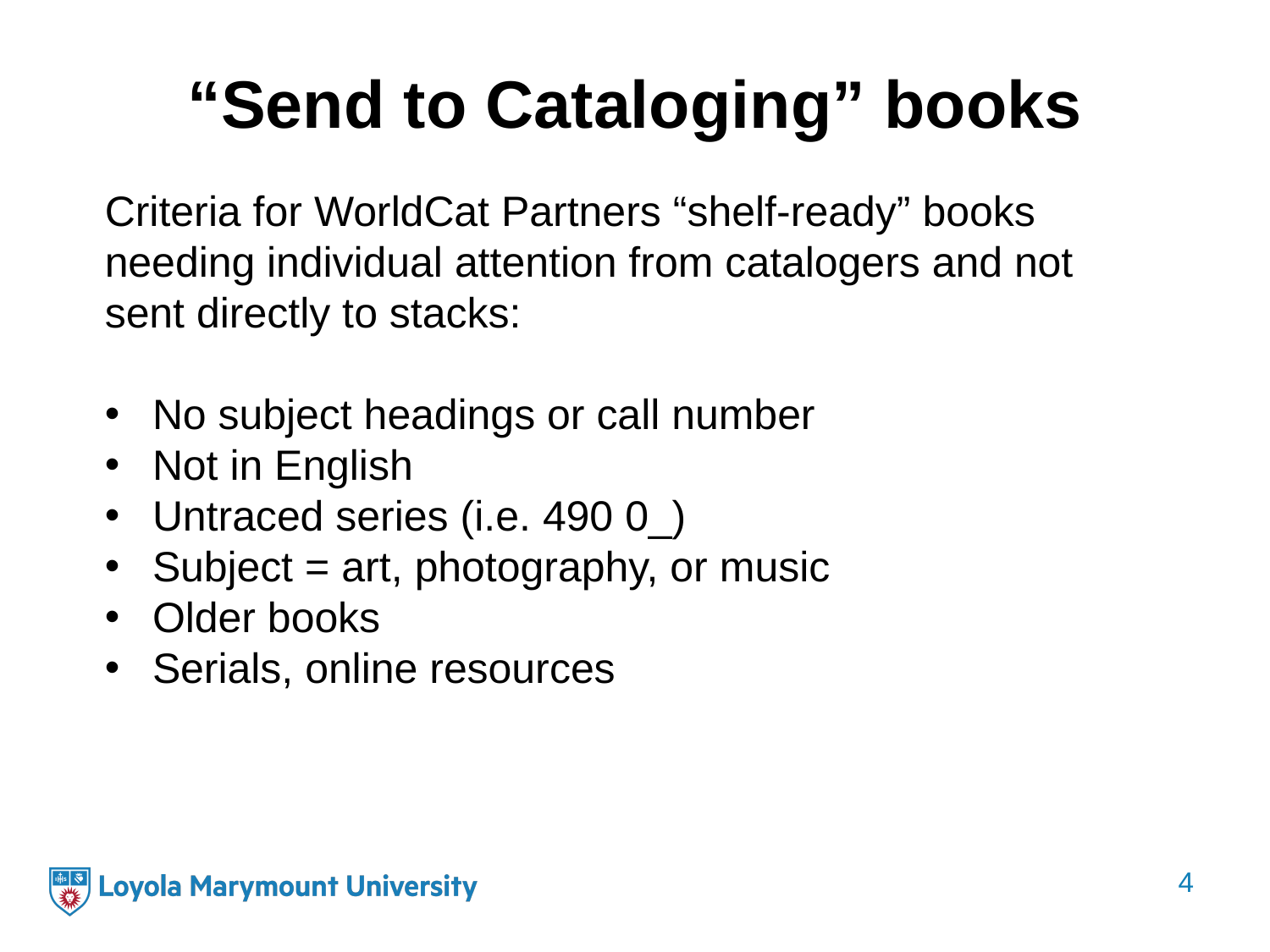

# “Send to Cataloging” books
Criteria for WorldCat Partners “shelf-ready” books needing individual attention from catalogers and not sent directly to stacks:

No subject headings or call number
Not in English
Untraced series (i.e. 490 0_)
Subject = art, photography, or music
Older books
Serials, online resources
4